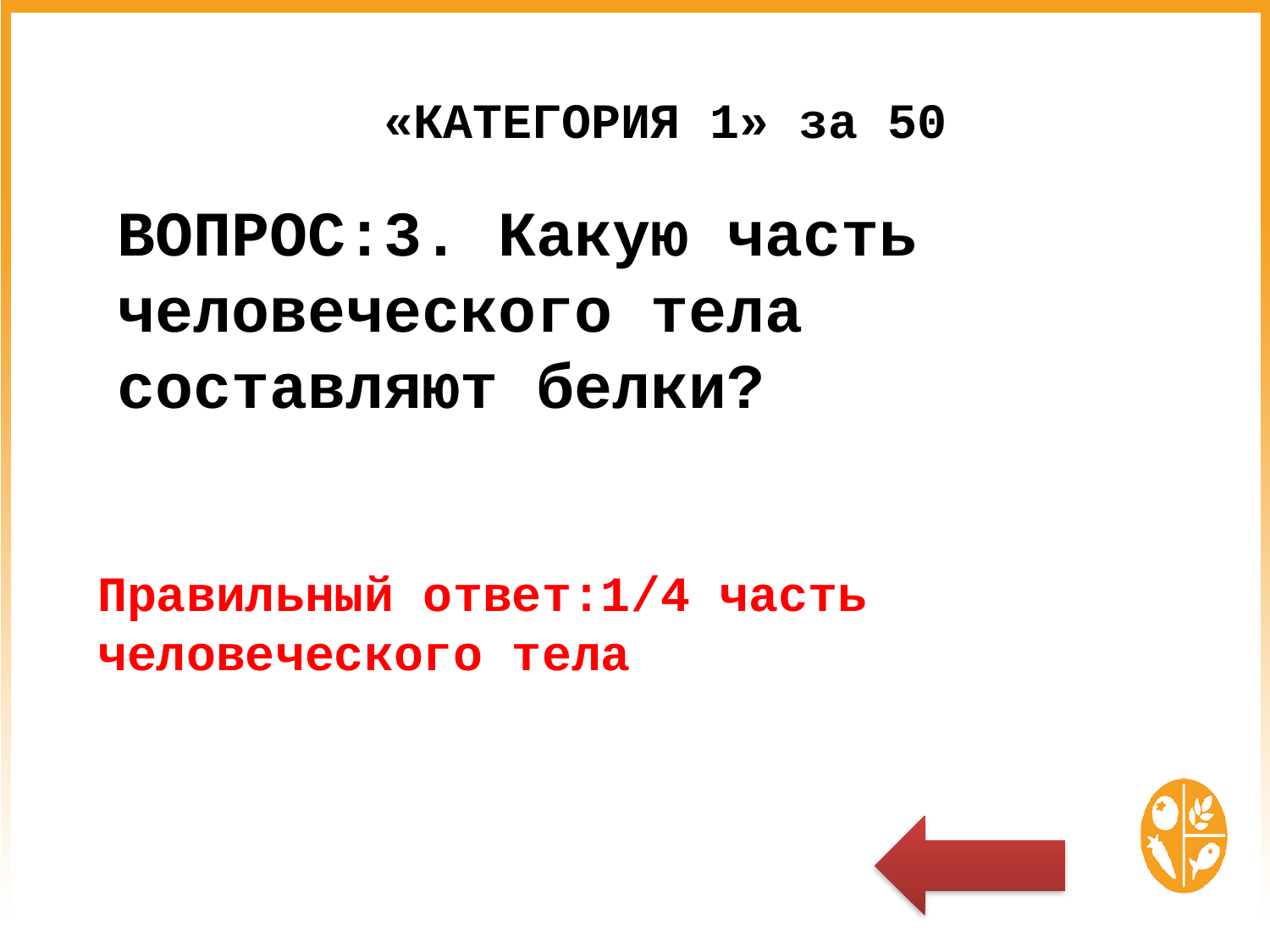

# «КАТЕГОРИЯ 1» за 50
ВОПРОС:3.	Какую часть человеческого тела составляют белки?
Правильный ответ:1/4 часть человеческого тела